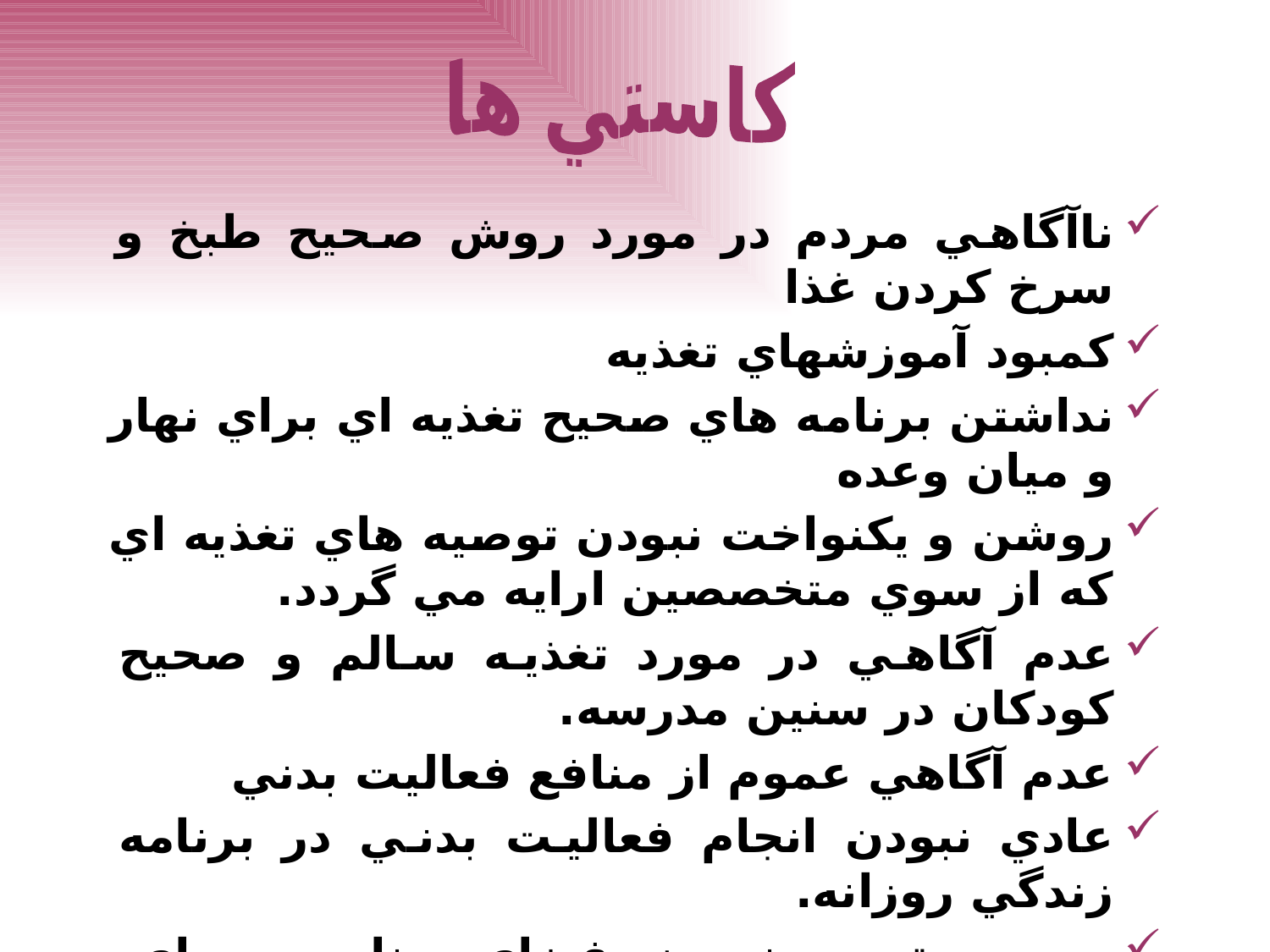

كاستي ها
ناآگاهي مردم در مورد روش صحيح طبخ و سرخ كردن غذا
كمبود آموزشهاي تغذيه
نداشتن برنامه هاي صحيح تغذيه اي براي نهار و ميان وعده
روشن و يكنواخت نبودن توصيه هاي تغذيه اي كه از سوي متخصصين ارايه مي گردد.
عدم آگاهي در مورد تغذيه سالم و صحيح كودكان در سنين مدرسه.
عدم آگاهي عموم از منافع فعاليت بدني
عادي نبودن انجام فعاليت بدني در برنامه زندگي روزانه.
در دسترس نبودن فضاي مناسب براي فعاليت بدني به ويژه بانوان